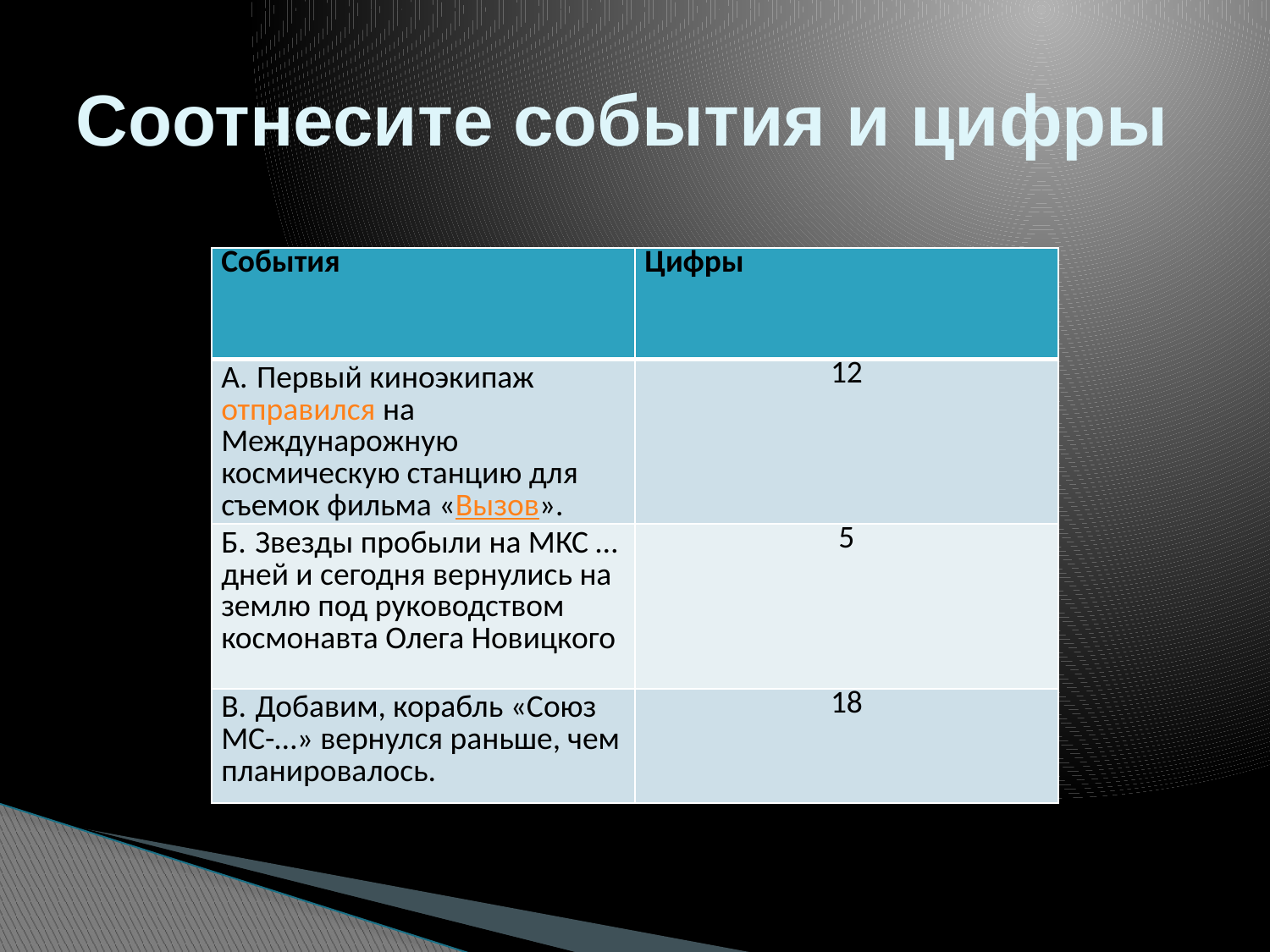

# Соотнесите события и цифры
| События | Цифры |
| --- | --- |
| А. Первый киноэкипаж отправился на Междунарожную космическую станцию для съемок фильма «Вызов». | 12 |
| Б. Звезды пробыли на МКС … дней и сегодня вернулись на землю под руководством космонавта Олега Новицкого | 5 |
| В. Добавим, корабль «Союз МС-…» вернулся раньше, чем планировалось. | 18 |